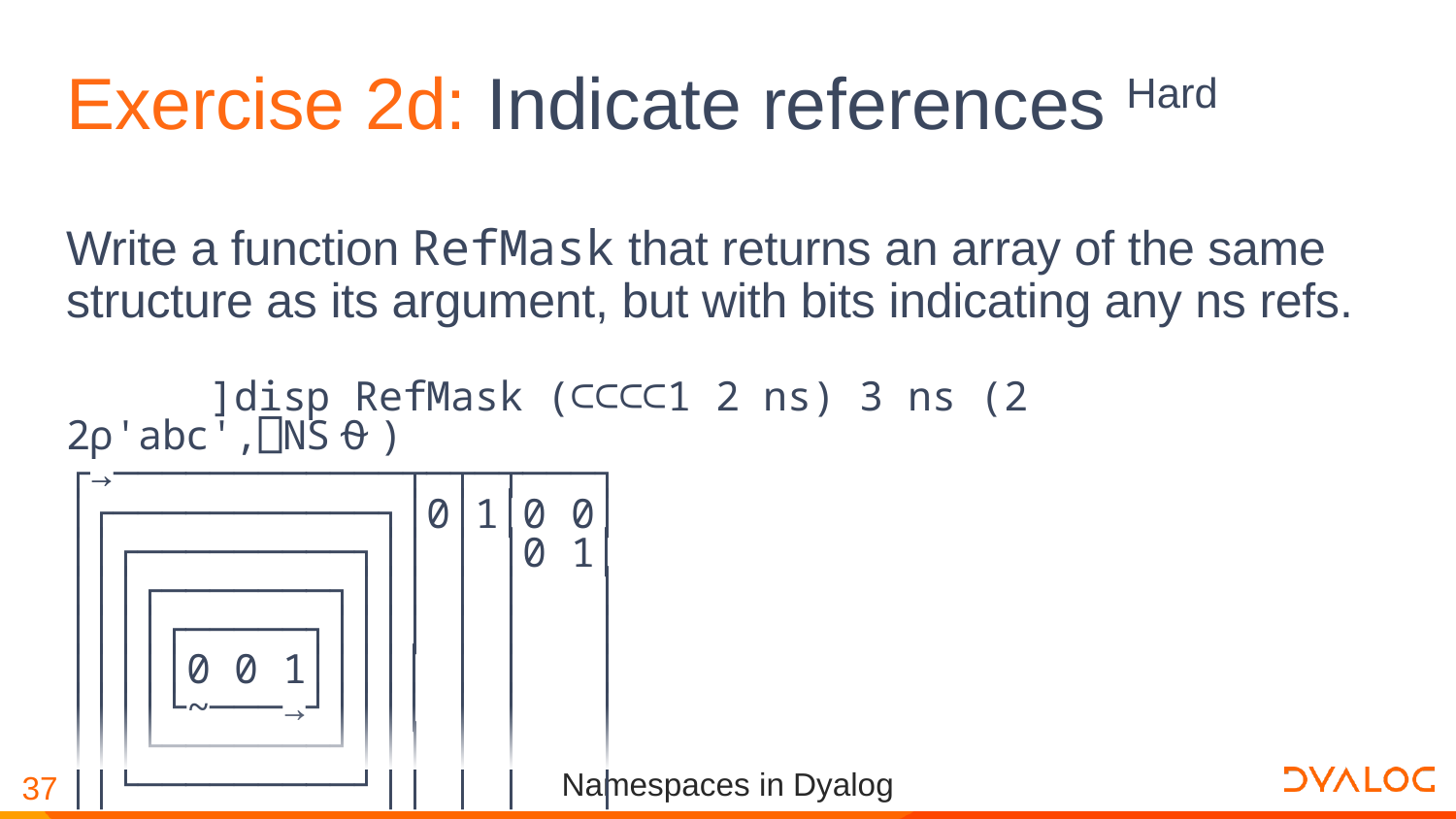

# Exercise 2d: Indicate references Hard
Write a function RefMask that returns an array of the same structure as its argument, but with bits indicating any ns refs.

      ]disp RefMask (⊂⊂⊂⊂1 2 ns) 3 ns (2 2⍴'abc',⎕NS⍬)
┌→────────────┬─┬─┬───┐
│┌───────────┐│0│1│0 0│
││┌─────────┐││ │ │0 1│
│││┌───────┐│││ │ │   │
││││┌─────┐││││ │ │   │
│││││0 0 1│││││ │ │   │
││││└~───→┘││││ │ │   │
│││└───────┘│││ │ │   │
││└─────────┘││ │ │   │